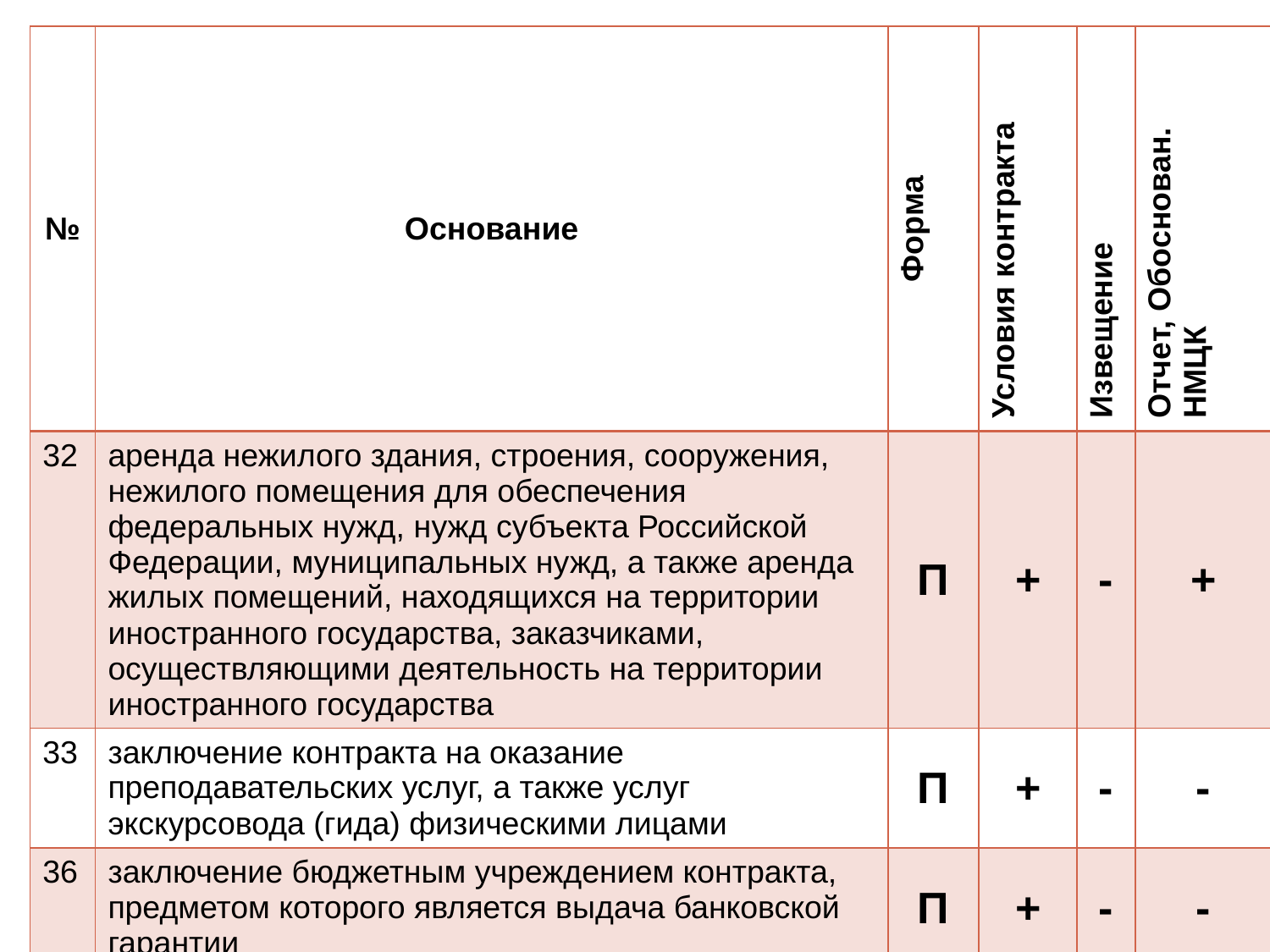

| № | Основание | Форма | Условия контракта | Извещение | Отчет, Обоснован. НМЦК |
| --- | --- | --- | --- | --- | --- |
| 32 | аренда нежилого здания, строения, сооружения, нежилого помещения для обеспечения федеральных нужд, нужд субъекта Российской Федерации, муниципальных нужд, а также аренда жилых помещений, находящихся на территории иностранного государства, заказчиками, осуществляющими деятельность на территории иностранного государства | П | + | - | + |
| 33 | заключение контракта на оказание преподавательских услуг, а также услуг экскурсовода (гида) физическими лицами | П | + | - | - |
| 36 | заключение бюджетным учреждением контракта, предметом которого является выдача банковской гарантии | П | + | - | - |
| 37 | закупок изделий народных художественных промыслов признанного художественного достоинства, образцы которых зарегистрированы в порядке, установленном уполномоченным Правительством РФ федеральным органом исполнительной власти | П | + | - | + |